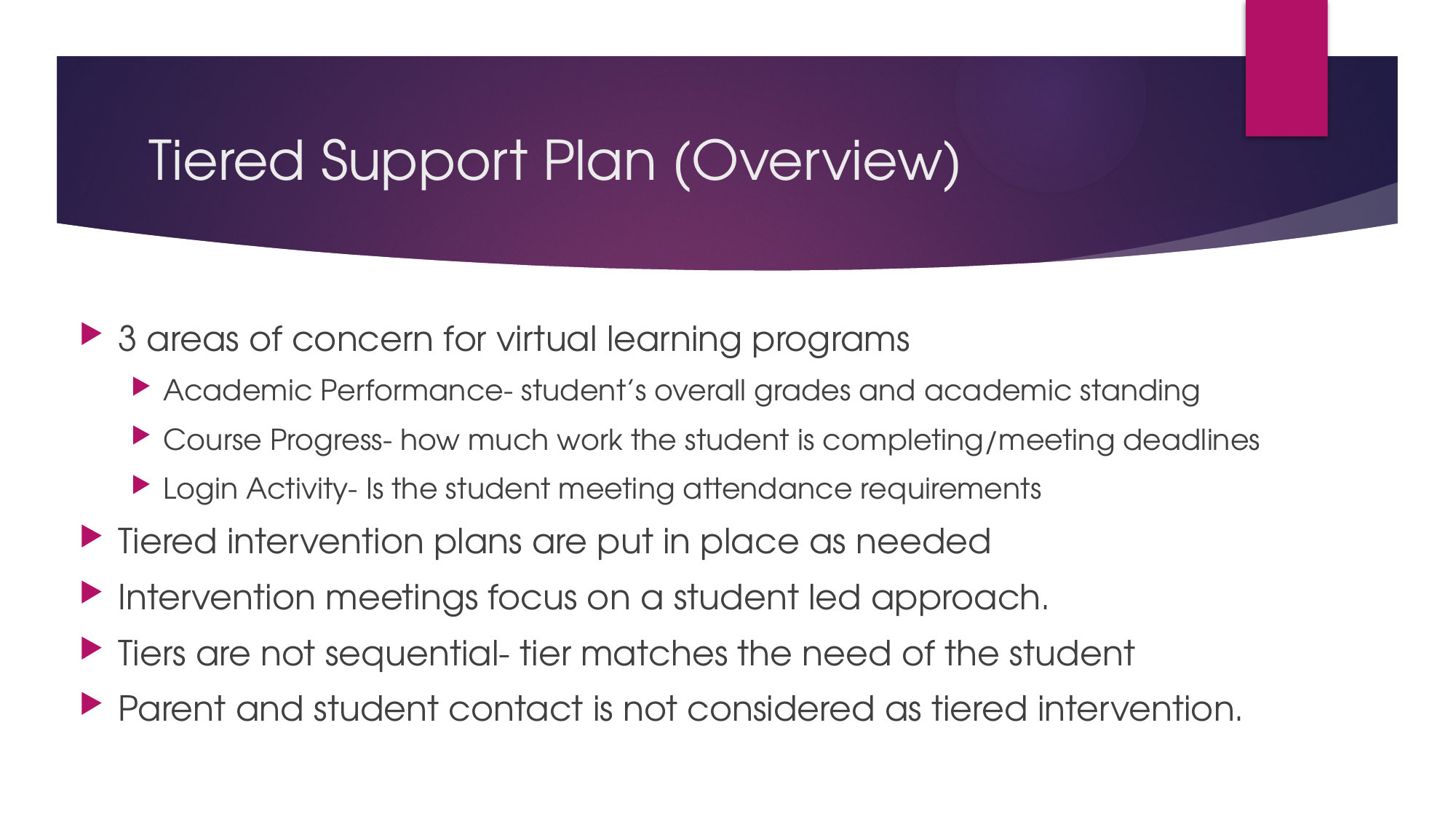

# Tiered Support Plan (Overview)
3 areas of concern for virtual learning programs
Academic Performance- student’s overall grades and academic standing
Course Progress- how much work the student is completing/meeting deadlines
Login Activity- Is the student meeting attendance requirements
Tiered intervention plans are put in place as needed
Intervention meetings focus on a student led approach.
Tiers are not sequential- tier matches the need of the student
Parent and student contact is not considered as tiered intervention.